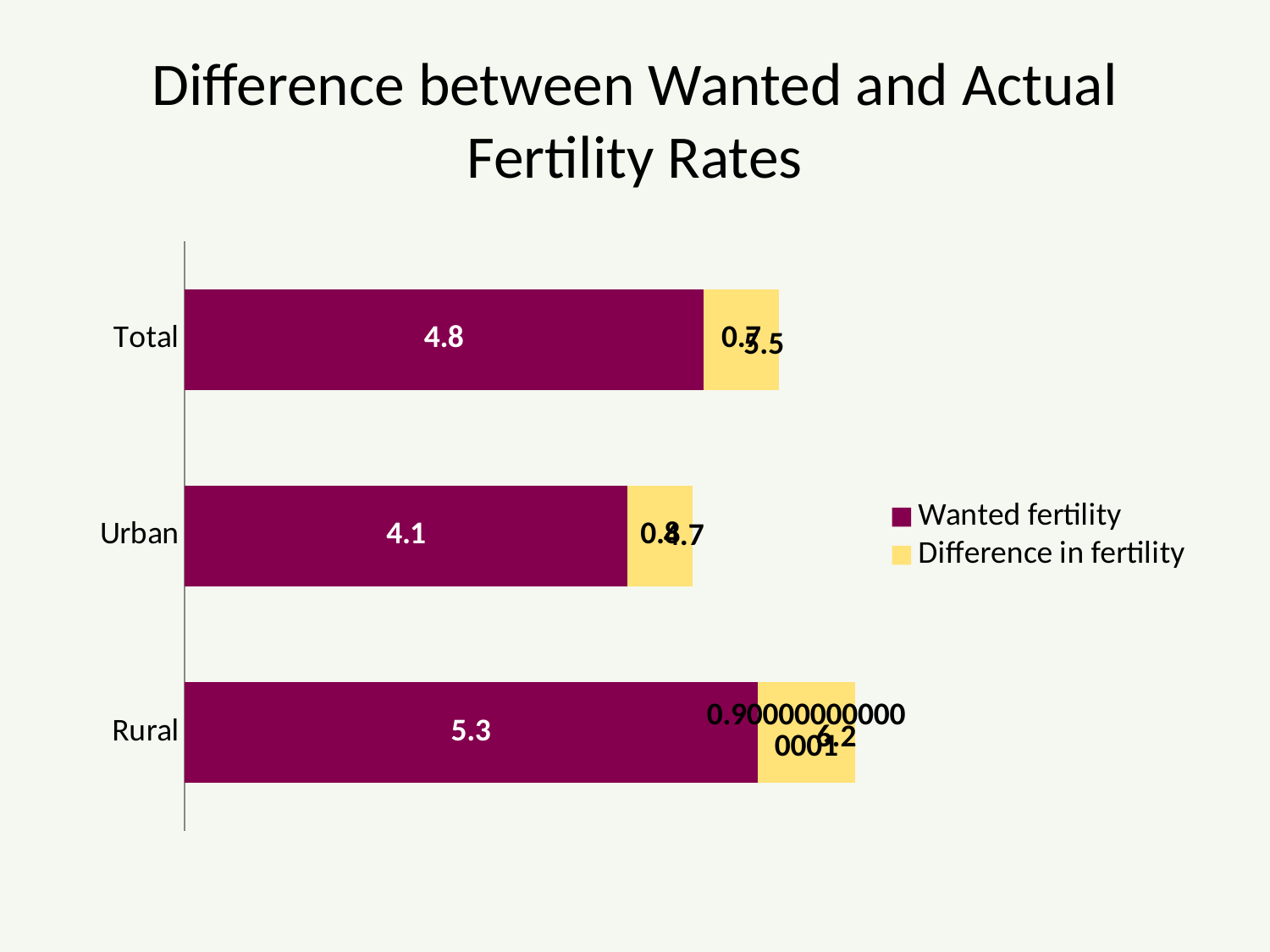

# Difference between Wanted and Actual Fertility Rates

### Chart

| Category | Wanted fertility | Difference in fertility |
|---|---|---|
| Rural | 5.3 | 0.9000000000000006 |
| Urban | 4.1 | 0.6000000000000006 |
| Total | 4.8 | 0.7000000000000004 |
5.5
4.7
6.2